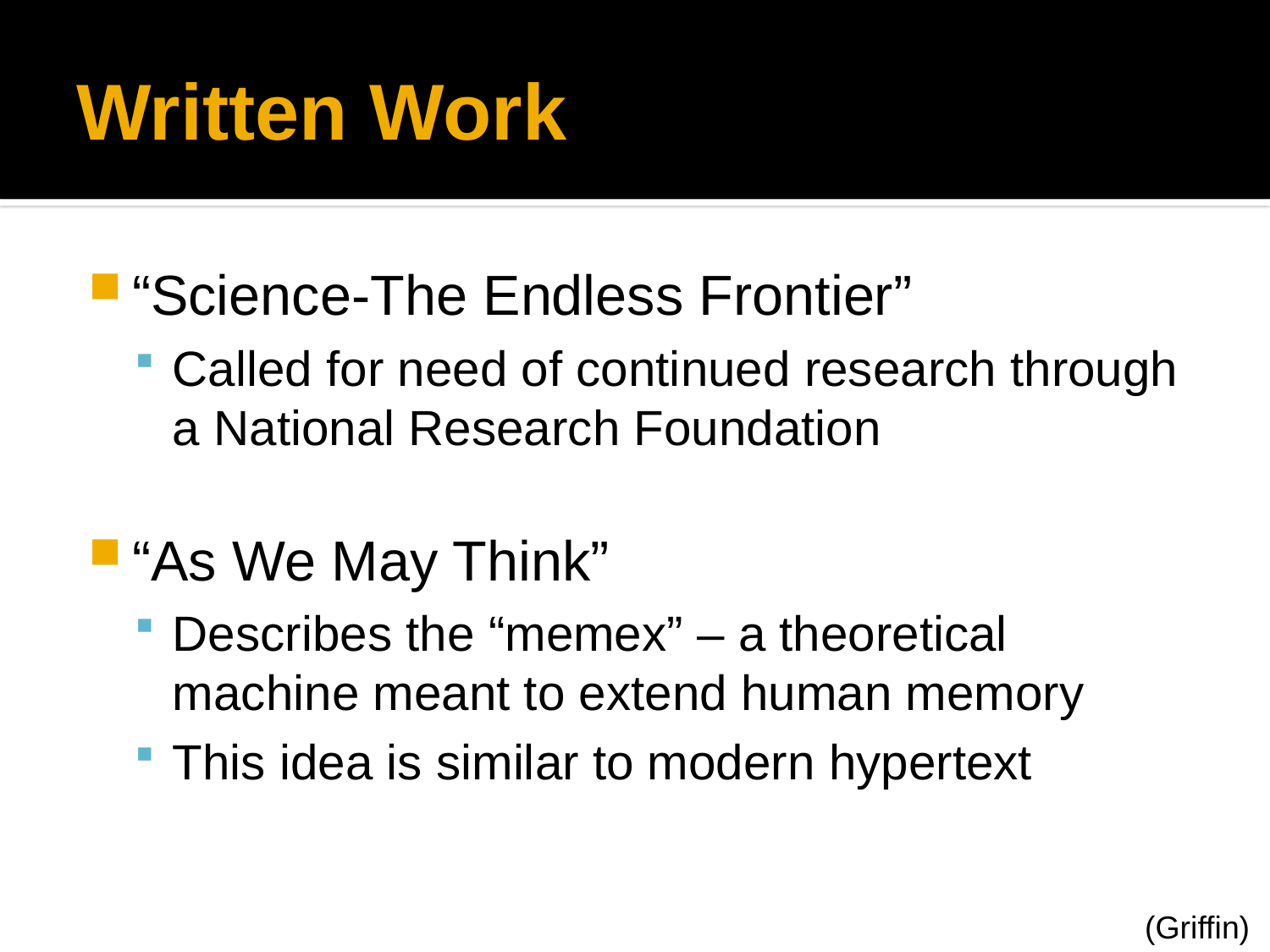

# Written Work
“Science-The Endless Frontier”
Called for need of continued research through a National Research Foundation

“As We May Think”
Describes the “memex” – a theoretical machine meant to extend human memory
This idea is similar to modern hypertext

(Griffin)